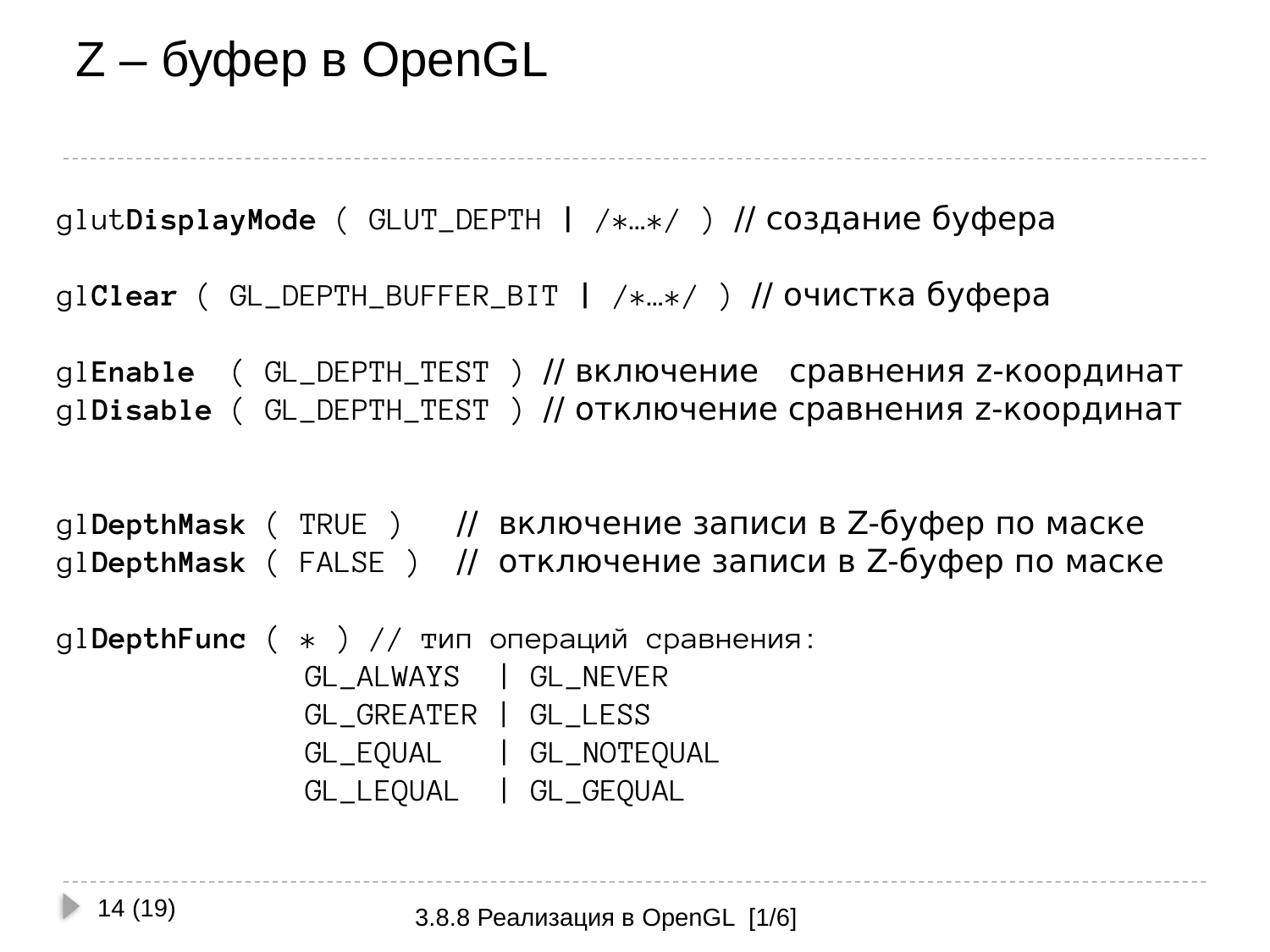

# Z – буфер в OpenGL
glutDisplayMode ( GLUT_DEPTH | /*…*/ ) // создание буфера

glClear ( GL_DEPTH_BUFFER_BIT | /*…*/ ) // очистка буфера

glEnable  ( GL_DEPTH_TEST ) // включение   сравнения z-координат
glDisable ( GL_DEPTH_TEST ) // отключение сравнения z-координат

glDepthMask ( TRUE )   //  включение записи в Z-буфер по маске
glDepthMask ( FALSE )  //  отключение записи в Z-буфер по маске

glDepthFunc ( * ) // тип операций сравнения:
	       GL_ALWAYS  | GL_NEVER
	       GL_GREATER | GL_LESS
	       GL_EQUAL   | GL_NOTEQUAL
	       GL_LEQUAL  | GL_GEQUAL
14 (19)
3.8.8 Реализация в OpenGL  [1/6]